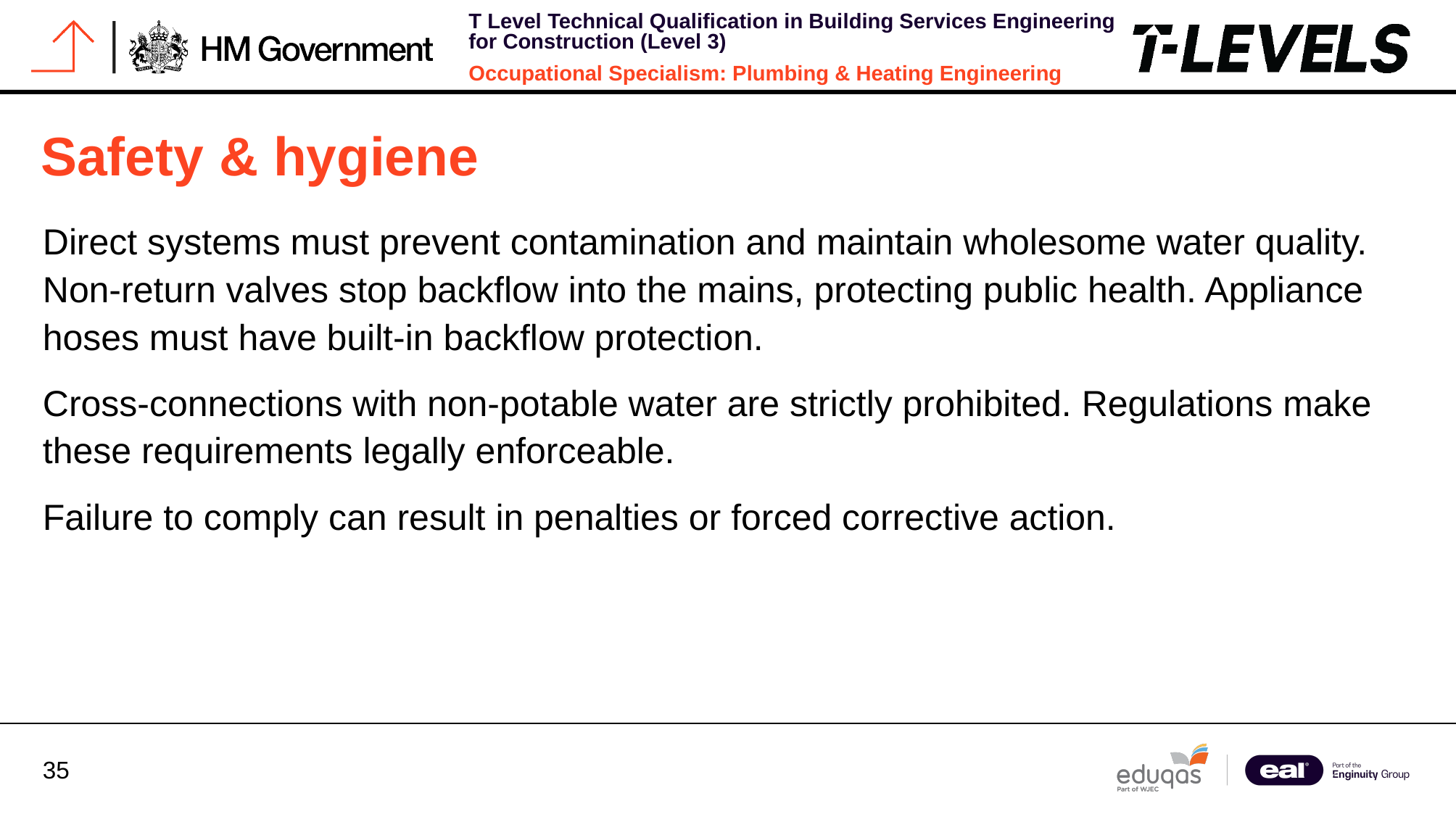

# Safety & hygiene
Direct systems must prevent contamination and maintain wholesome water quality. Non-return valves stop backflow into the mains, protecting public health. Appliance hoses must have built-in backflow protection.
Cross-connections with non-potable water are strictly prohibited. Regulations make these requirements legally enforceable.
Failure to comply can result in penalties or forced corrective action.